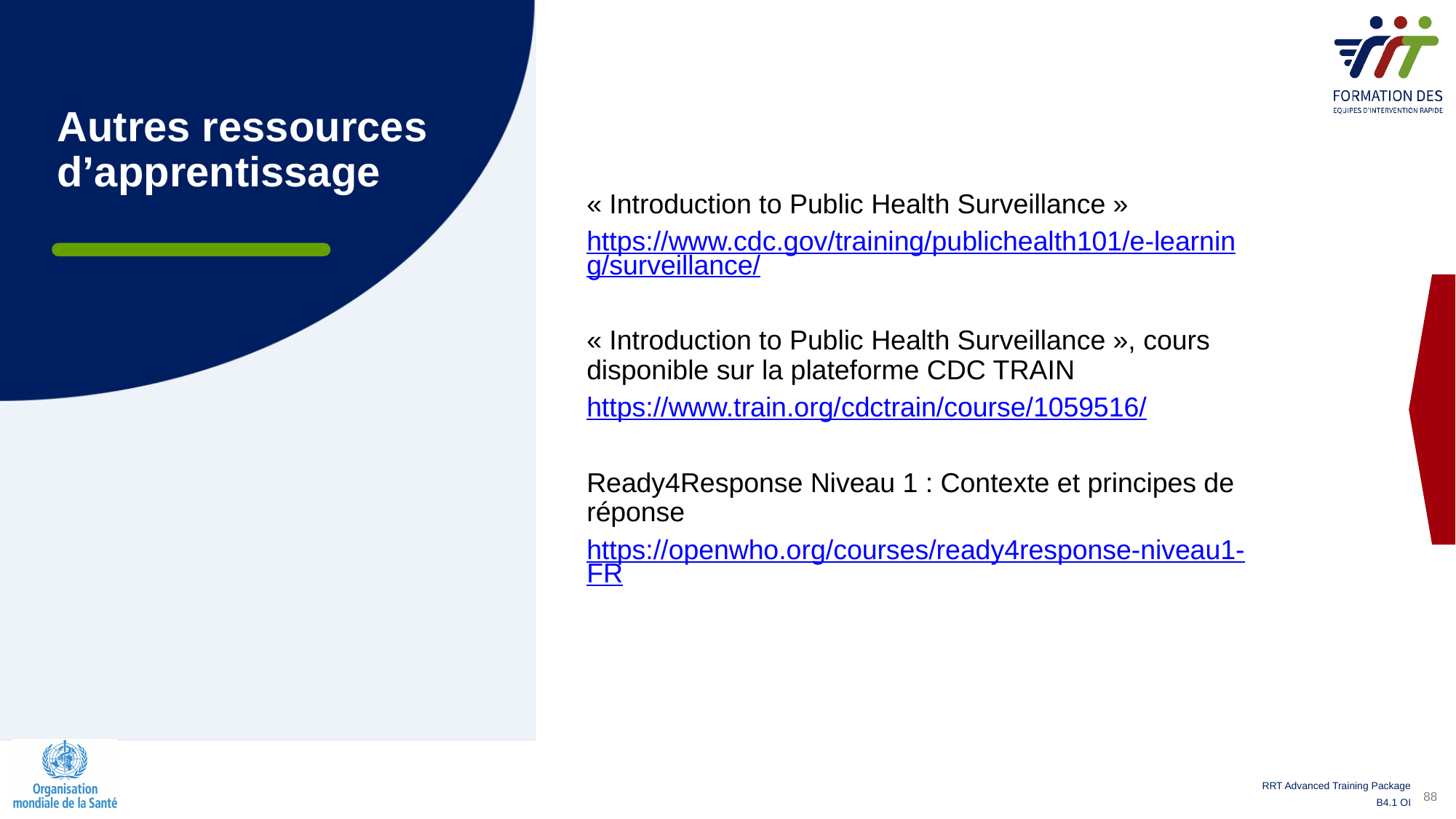

Autres ressources d’apprentissage
« Introduction to Public Health Surveillance »
https://www.cdc.gov/training/publichealth101/e-learning/surveillance/

« Introduction to Public Health Surveillance », cours disponible sur la plateforme CDC TRAIN
https://www.train.org/cdctrain/course/1059516/

Ready4Response Niveau 1 : Contexte et principes de réponse
https://openwho.org/courses/ready4response-niveau1-FR